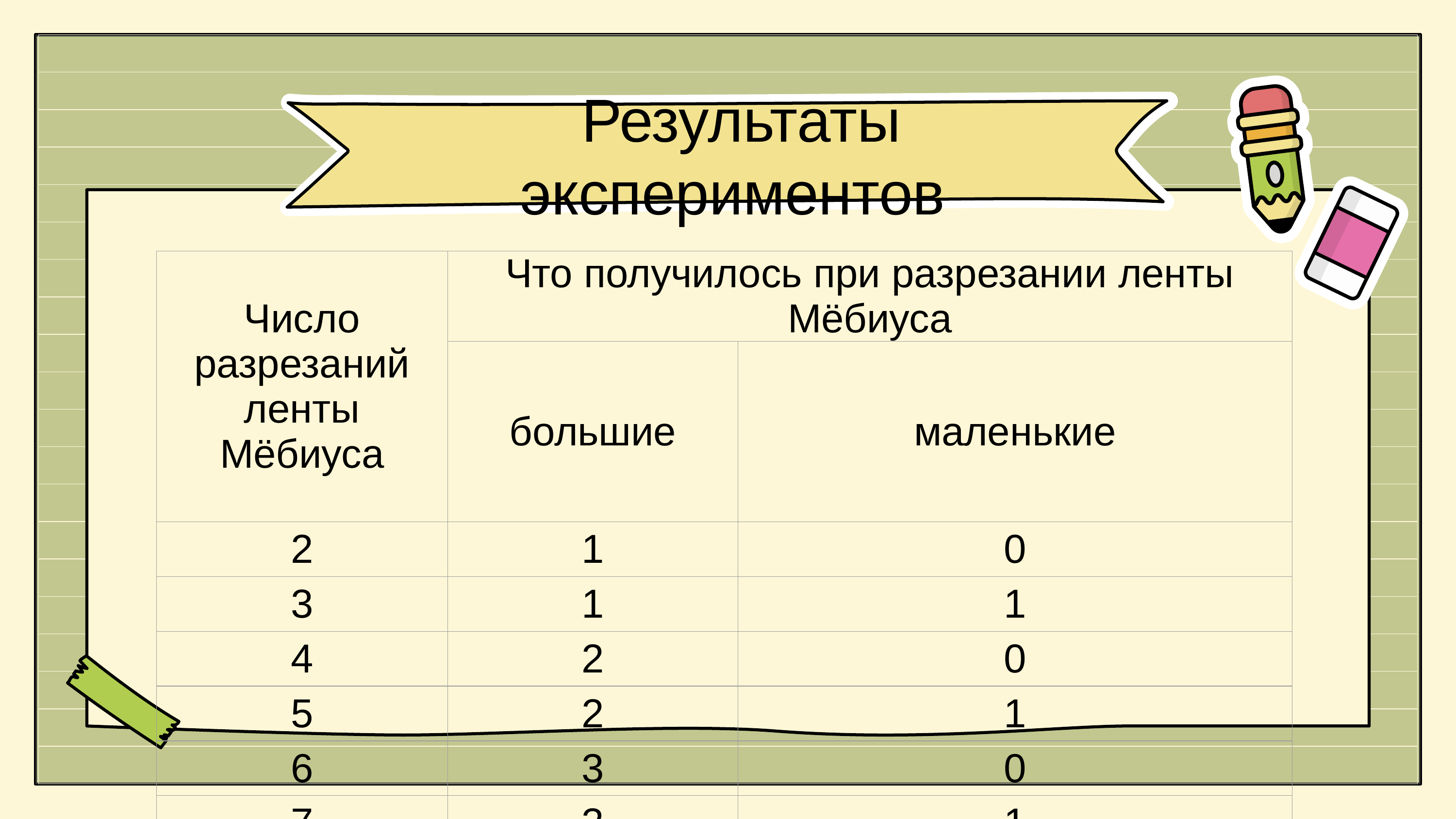

Результаты экспериментов

| Число разрезаний ленты Мёбиуса | Что получилось при разрезании ленты Мёбиуса |  |
| --- | --- | --- |
|  | большие | маленькие |
| 2 | 1 | 0 |
| 3 | 1 | 1 |
| 4 | 2 | 0 |
| 5 | 2 | 1 |
| 6 | 3 | 0 |
| 7 | 3 | 1 |